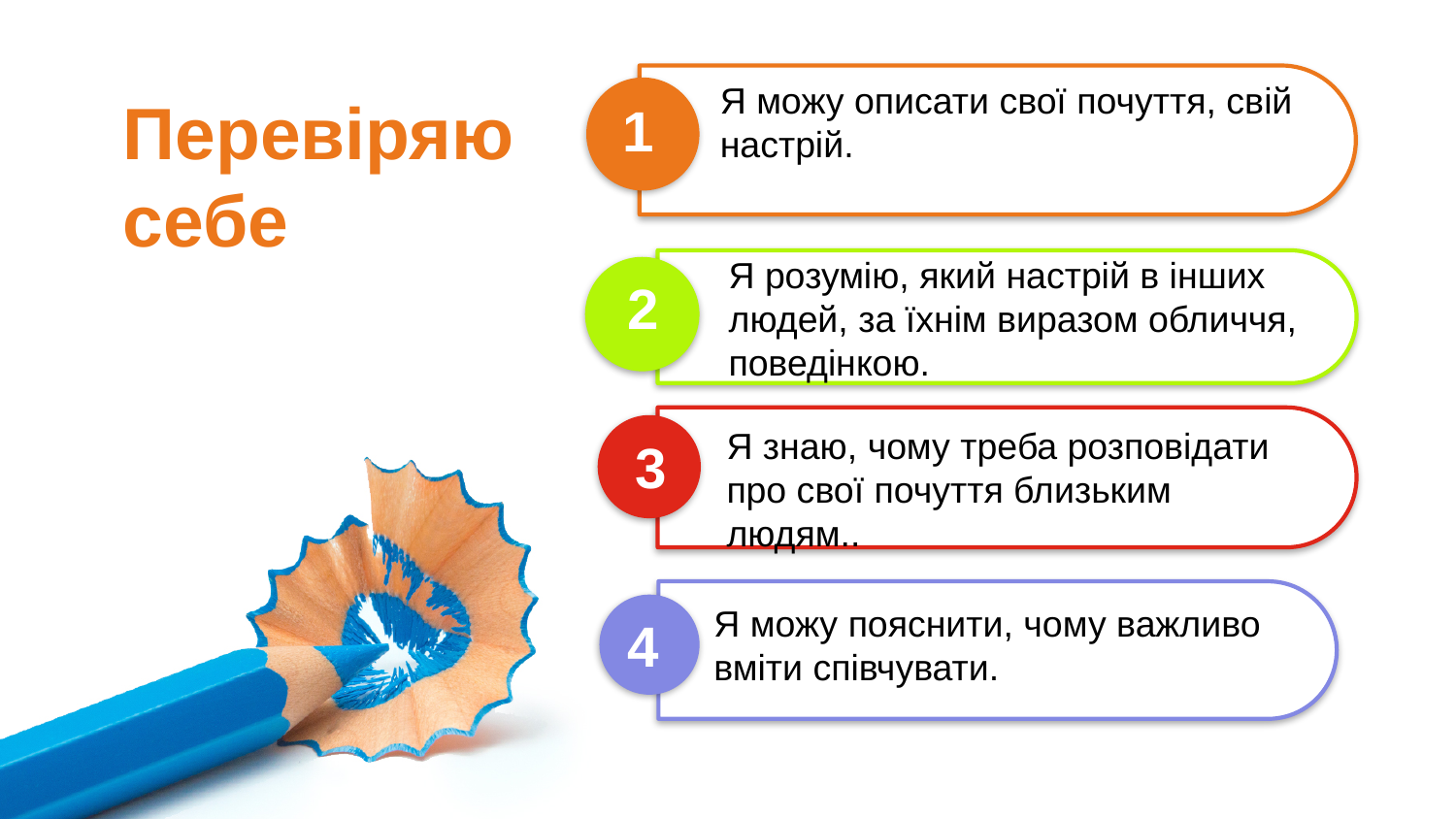

Я можу описати свої почуття, свій настрій.
Перевіряю себе

1

Я розумію, який настрій в інших
людей, за їхнім виразом обличчя, поведінкою.

2

Я знаю, чому треба розповідати про свої почуття близьким людям..
3
Я можу пояснити, чому важливо
вміти співчувати.

4